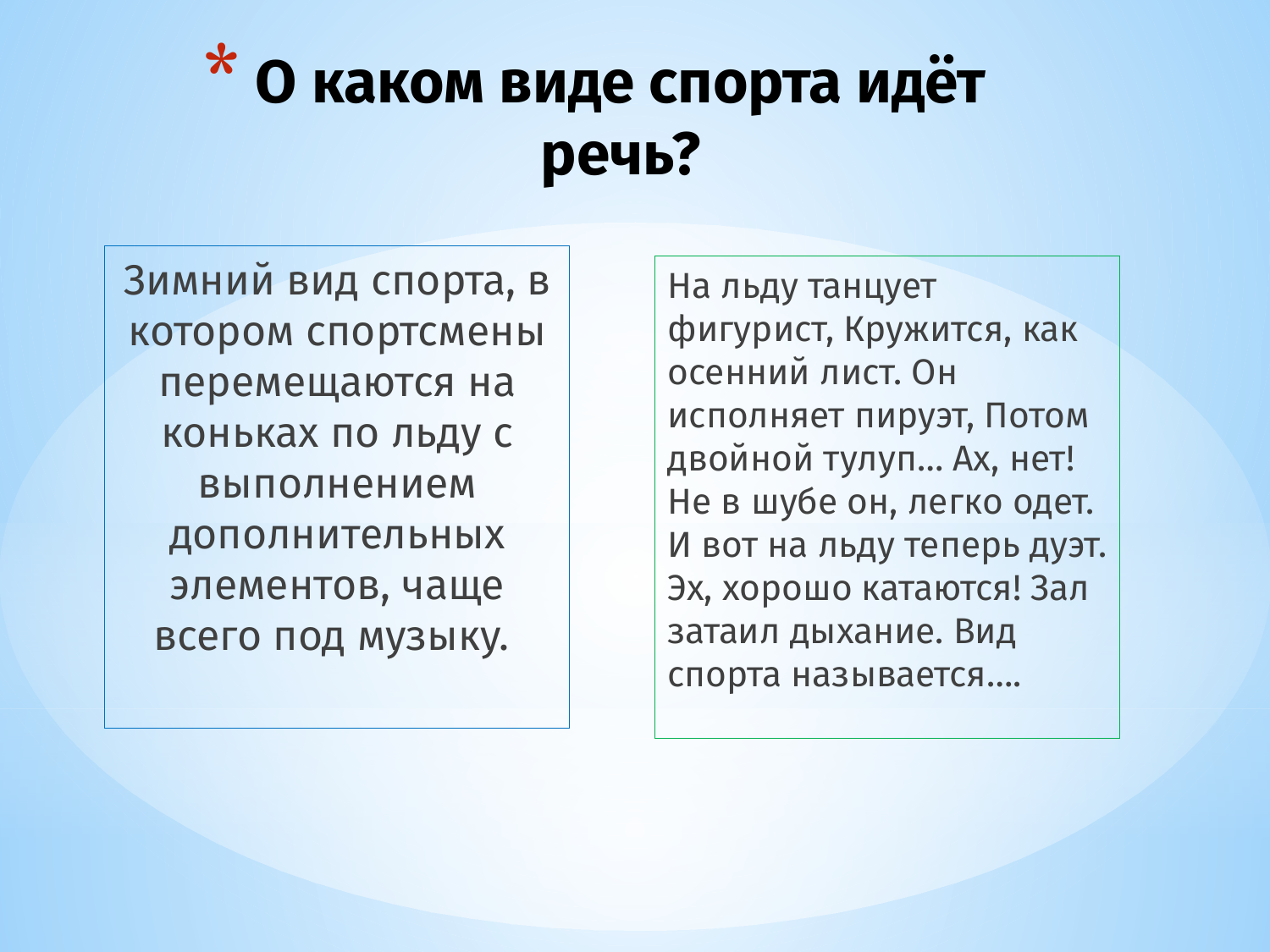

# О каком виде спорта идёт речь?
Зимний вид спорта, в котором спортсмены перемещаются на коньках по льду с выполнением дополнительных элементов, чаще всего под музыку.
На льду танцует фигурист, Кружится, как осенний лист. Он исполняет пируэт, Потом двойной тулуп… Ах, нет! Не в шубе он, легко одет. И вот на льду теперь дуэт. Эх, хорошо катаются! Зал затаил дыхание. Вид спорта называется….